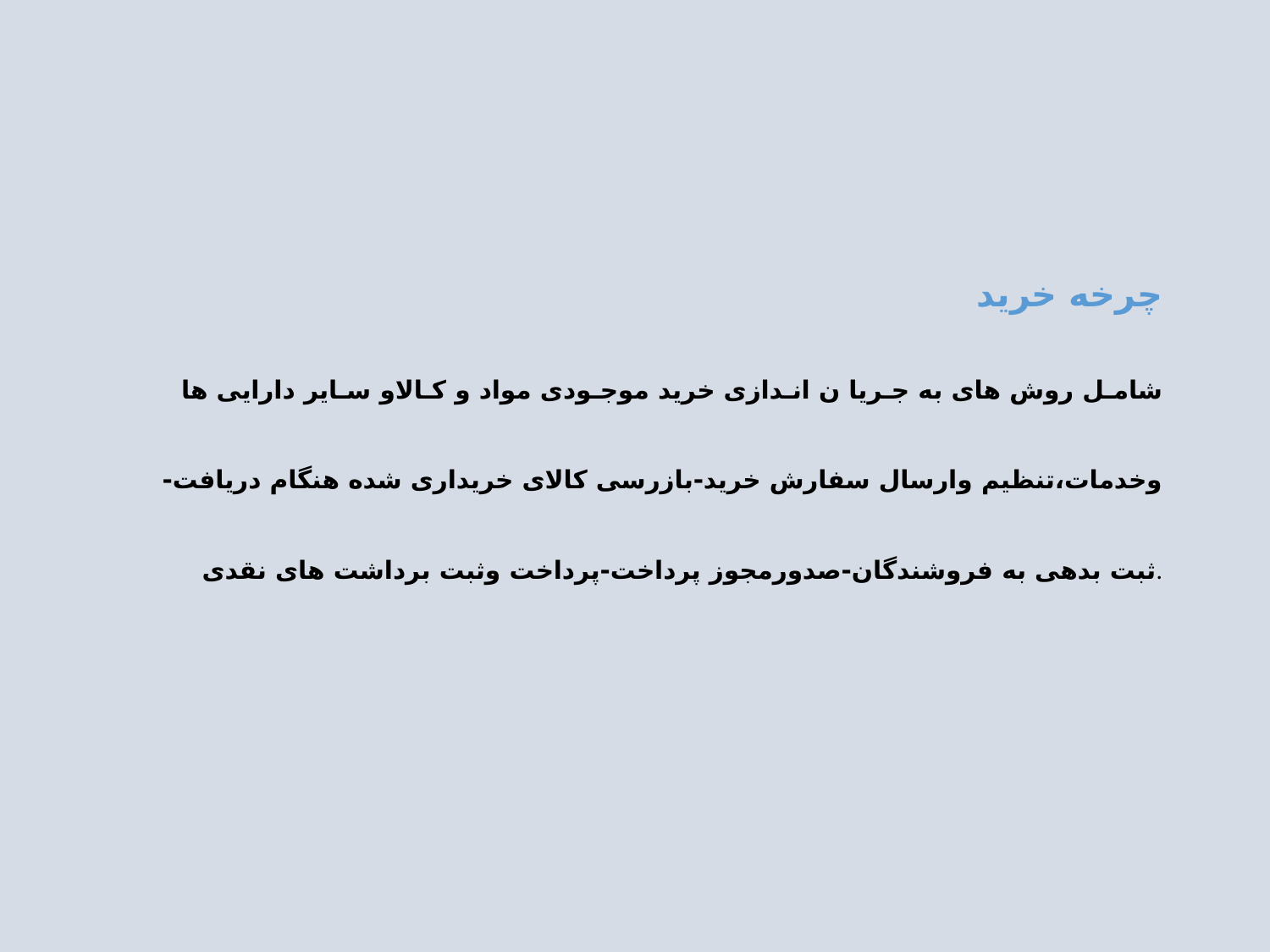

# چرخه خرید شامـل روش های به جـریا ن انـدازی خرید موجـودی مواد و کـالاو سـایر دارایی ها وخدمات،تنظیم وارسال سفارش خرید-بازرسی کالای خریداری شده هنگام دریافت- ثبت بدهی به فروشندگان-صدورمجوز پرداخت-پرداخت وثبت برداشت های نقدی.